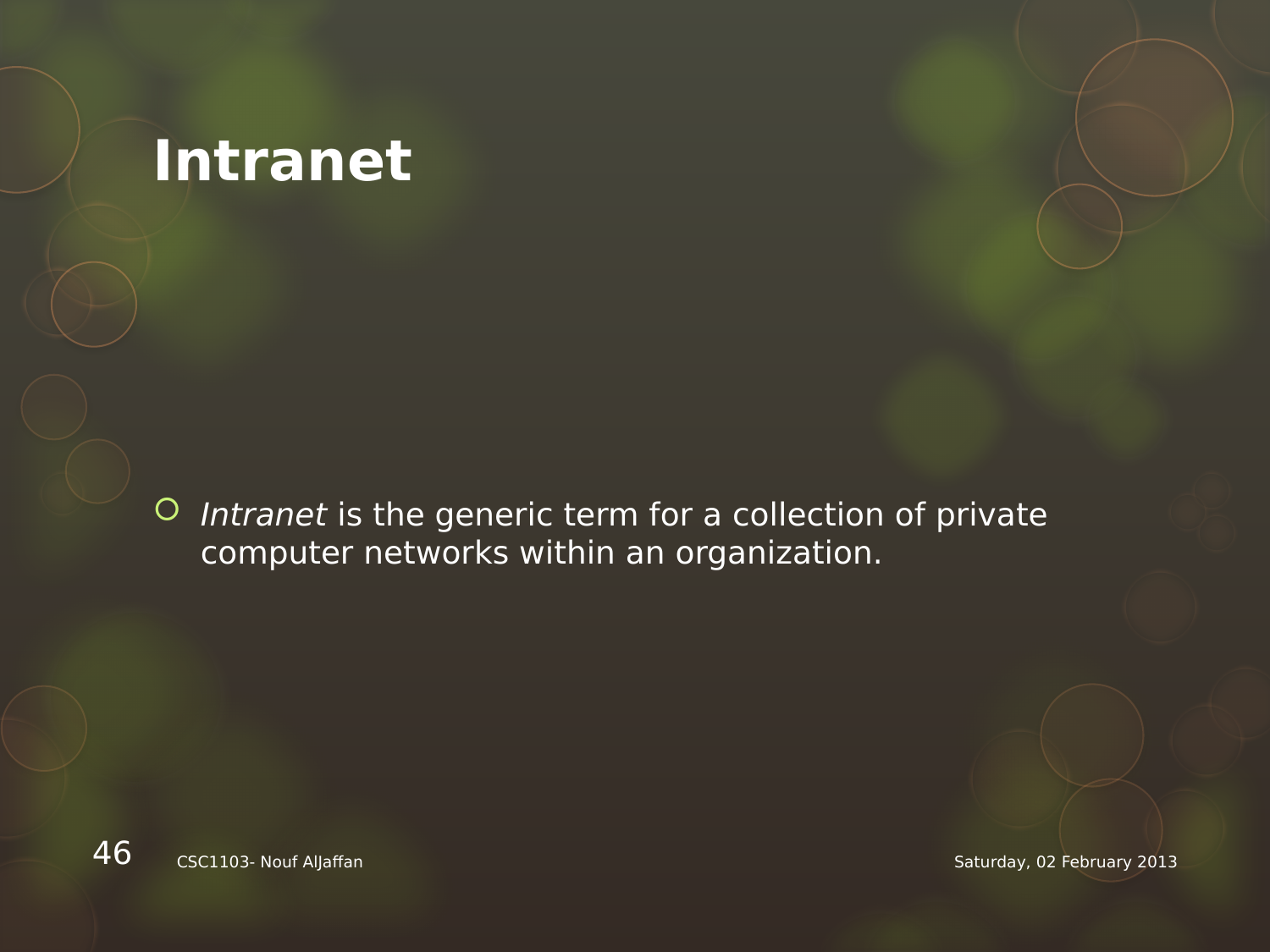

# Intranet
Intranet is the generic term for a collection of private computer networks within an organization.
46
CSC1103- Nouf AlJaffan
Saturday, 02 February 2013